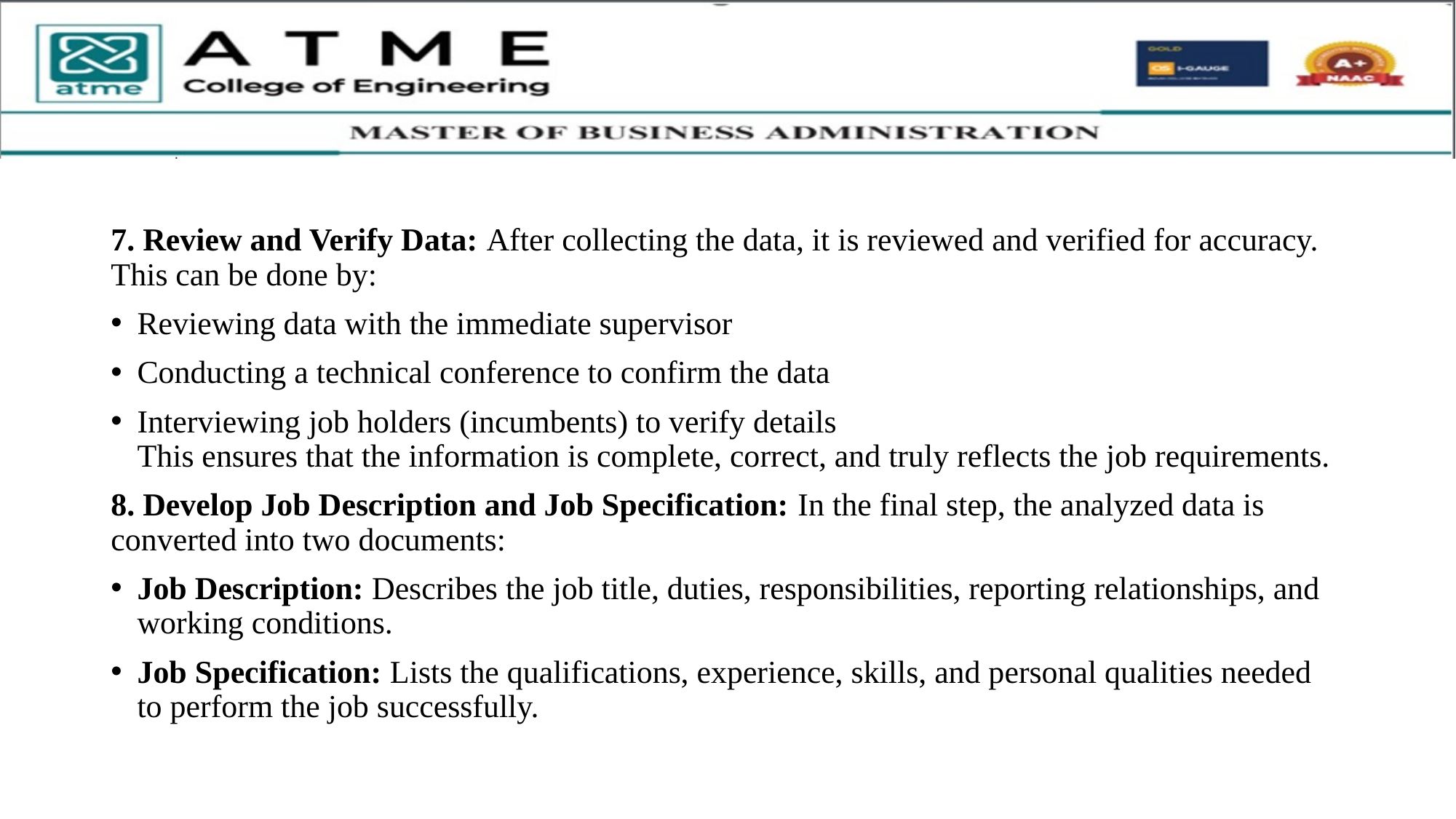

7. Review and Verify Data: After collecting the data, it is reviewed and verified for accuracy. This can be done by:
Reviewing data with the immediate supervisor
Conducting a technical conference to confirm the data
Interviewing job holders (incumbents) to verify details
This ensures that the information is complete, correct, and truly reflects the job requirements.
8. Develop Job Description and Job Specification: In the final step, the analyzed data is converted into two documents:
Job Description: Describes the job title, duties, responsibilities, reporting relationships, and working conditions.
Job Specification: Lists the qualifications, experience, skills, and personal qualities needed to perform the job successfully.